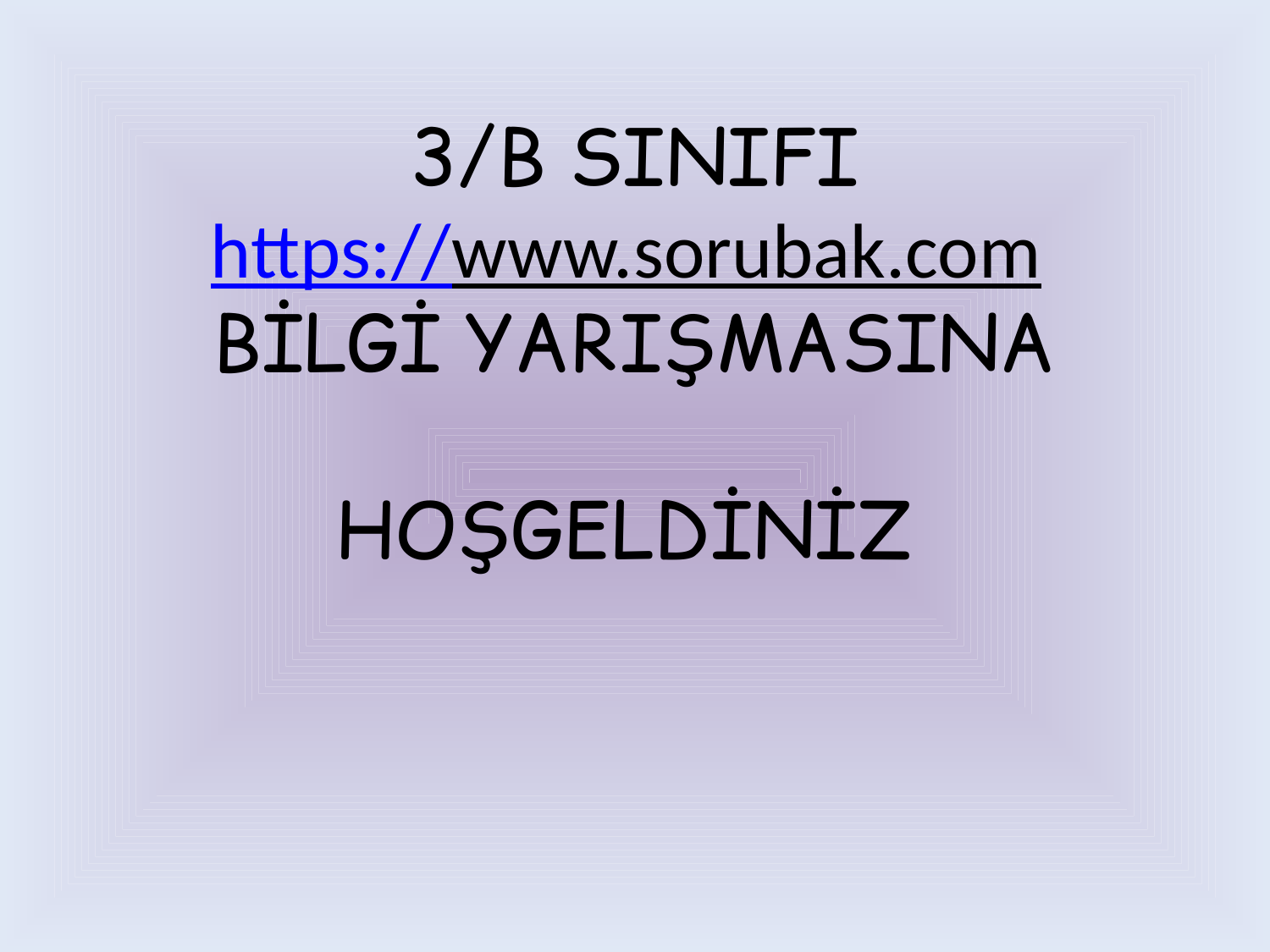

# 3/B SINIFI https://www.sorubak.com BİLGİ YARIŞMASINA HOŞGELDİNİZ